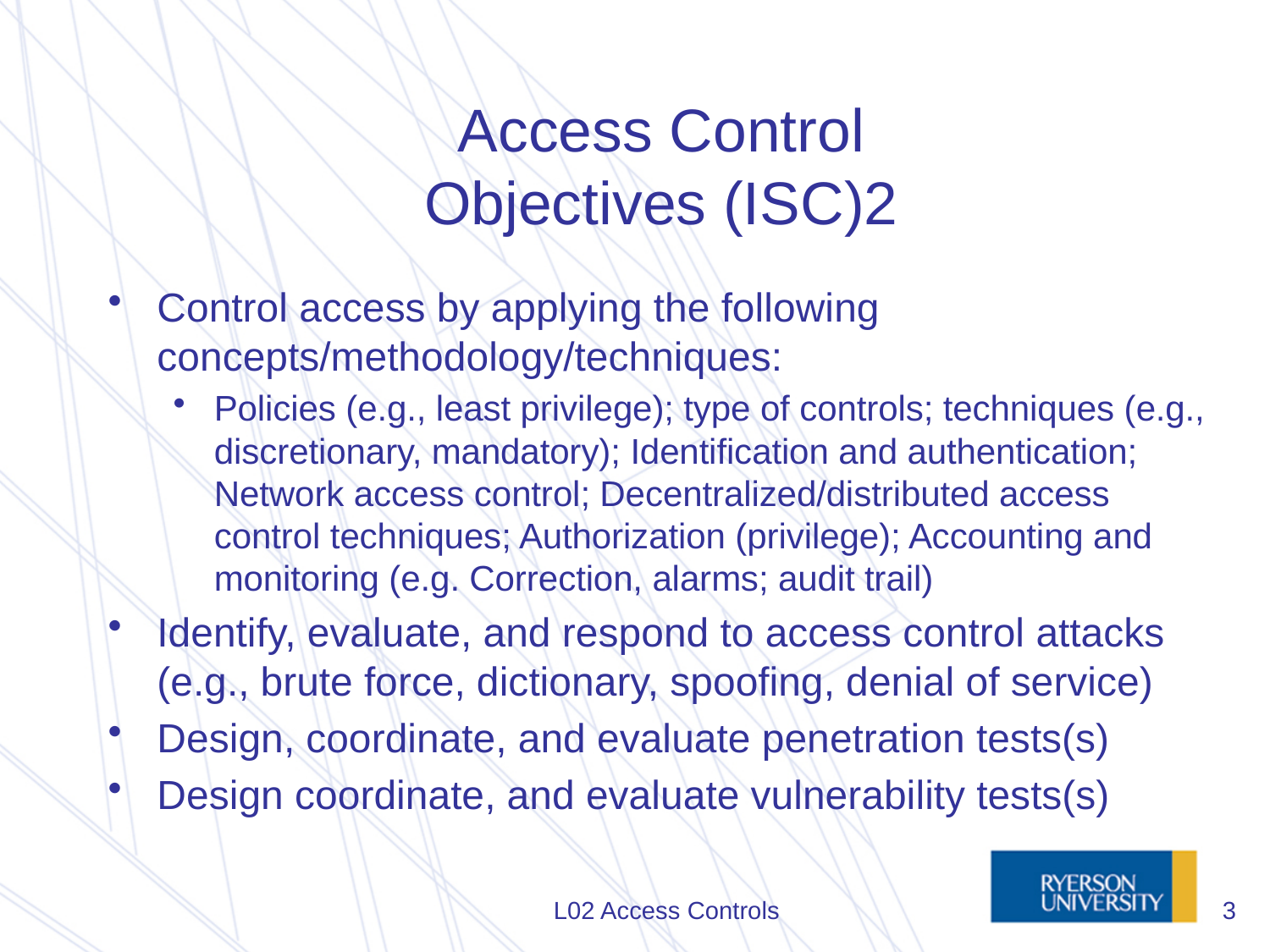

# Access Control Objectives (ISC)2
Control access by applying the following concepts/methodology/techniques:
Policies (e.g., least privilege); type of controls; techniques (e.g., discretionary, mandatory); Identification and authentication; Network access control; Decentralized/distributed access control techniques; Authorization (privilege); Accounting and monitoring (e.g. Correction, alarms; audit trail)
Identify, evaluate, and respond to access control attacks (e.g., brute force, dictionary, spoofing, denial of service)
Design, coordinate, and evaluate penetration tests(s)
Design coordinate, and evaluate vulnerability tests(s)
L02 Access Controls
3